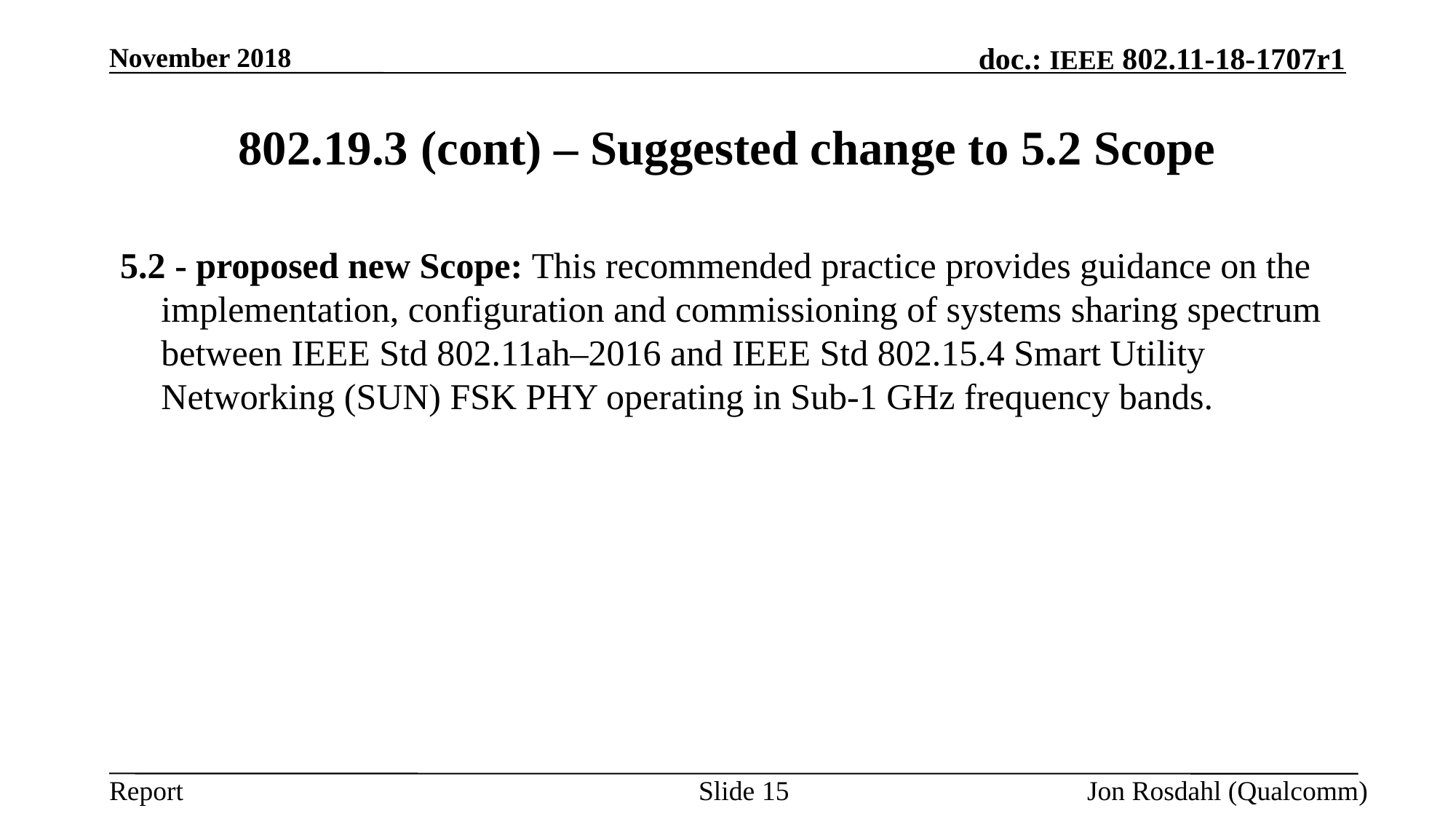

November 2018
# 802.19.3 (cont) – Suggested change to 5.2 Scope
5.2 - proposed new Scope: This recommended practice provides guidance on the implementation, configuration and commissioning of systems sharing spectrum between IEEE Std 802.11ah–2016 and IEEE Std 802.15.4 Smart Utility Networking (SUN) FSK PHY operating in Sub-1 GHz frequency bands.
Slide 15
Jon Rosdahl (Qualcomm)